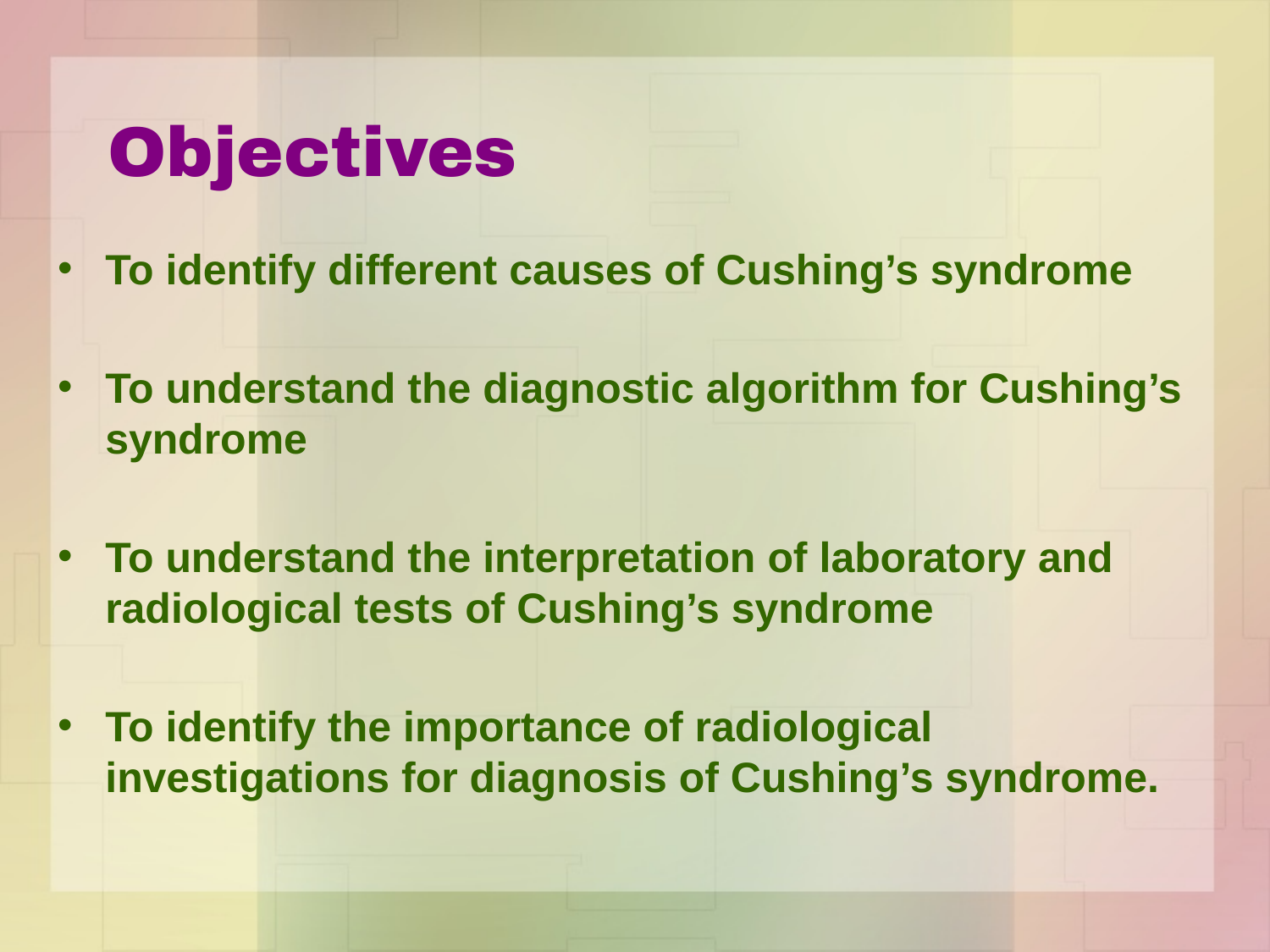

# Objectives
To identify different causes of Cushing’s syndrome

To understand the diagnostic algorithm for Cushing’s syndrome

To understand the interpretation of laboratory and radiological tests of Cushing’s syndrome

To identify the importance of radiological investigations for diagnosis of Cushing’s syndrome.